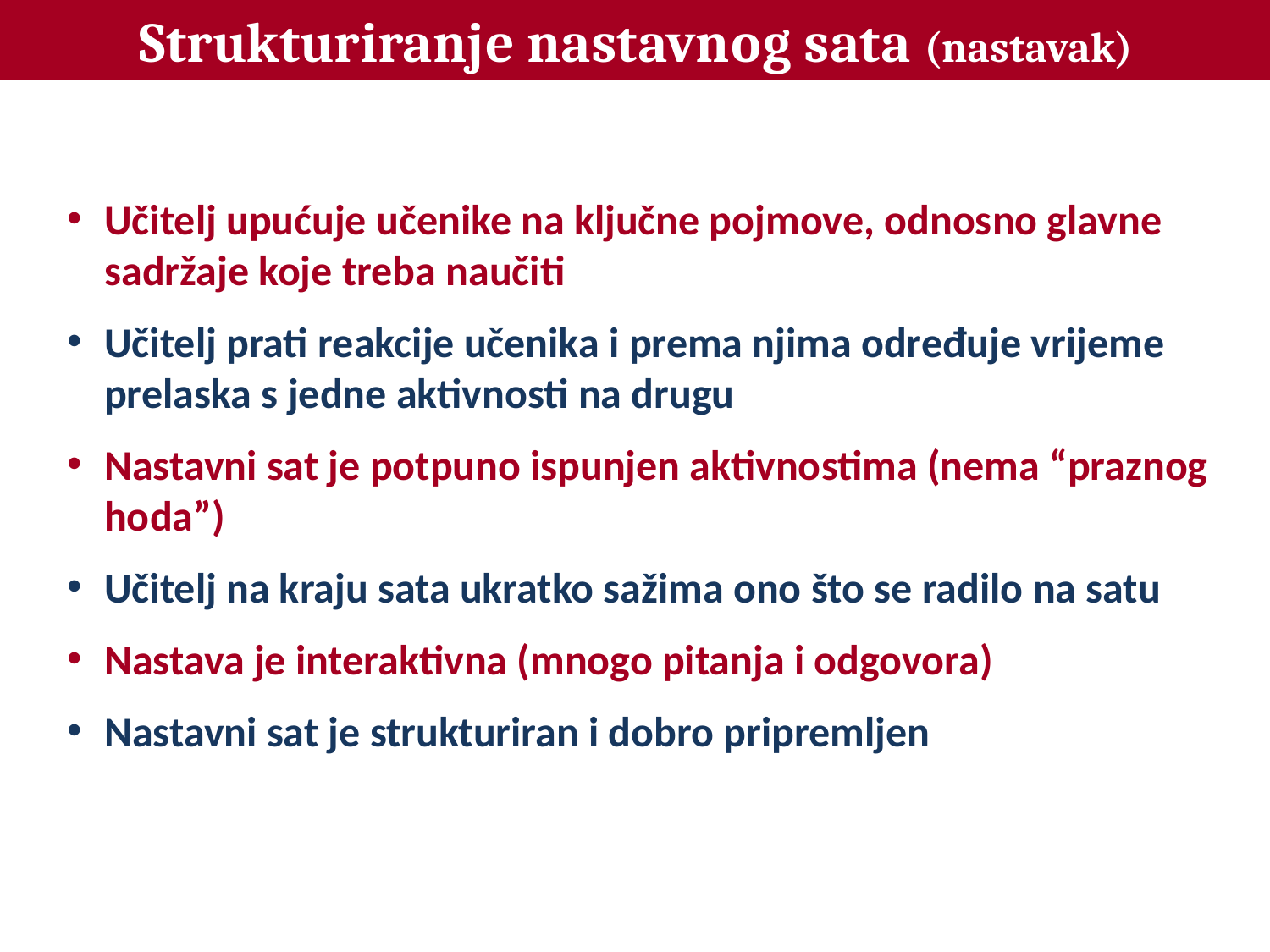

Strukturiranje nastavnog sata (nastavak)
Učitelj upućuje učenike na ključne pojmove, odnosno glavne sadržaje koje treba naučiti
Učitelj prati reakcije učenika i prema njima određuje vrijeme prelaska s jedne aktivnosti na drugu
Nastavni sat je potpuno ispunjen aktivnostima (nema “praznog hoda”)
Učitelj na kraju sata ukratko sažima ono što se radilo na satu
Nastava je interaktivna (mnogo pitanja i odgovora)
Nastavni sat je strukturiran i dobro pripremljen